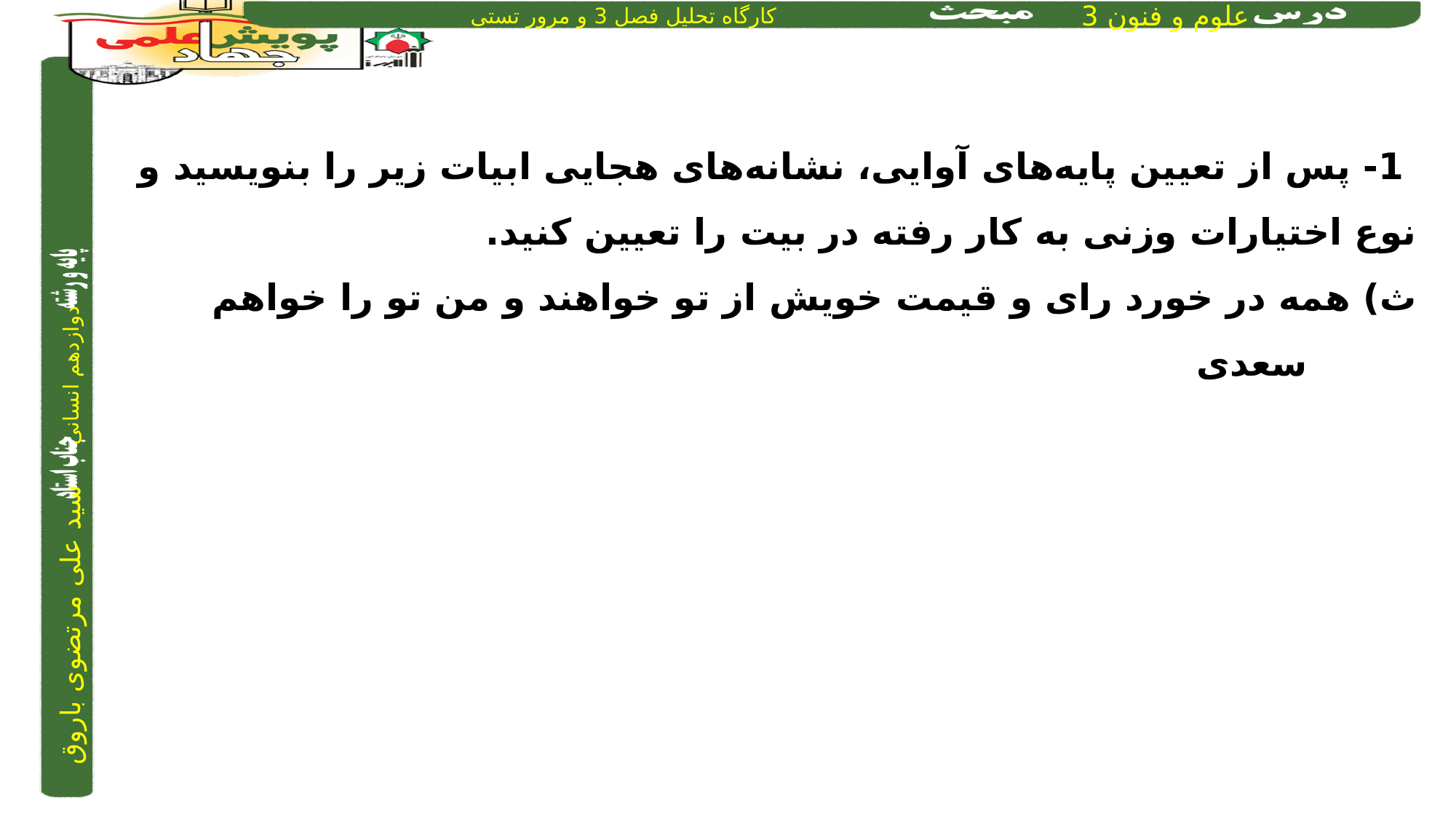

1- پس از تعیین پایه‌های آوایی، نشانه‌های هجایی ابیات زیر را بنویسید و نوع اختیارات وزنی به کار رفته در بیت را تعیین کنید.
ث) همه در خورد رای و قیمت خویش	 از تو خواهند و من تو را خواهم		سعدی